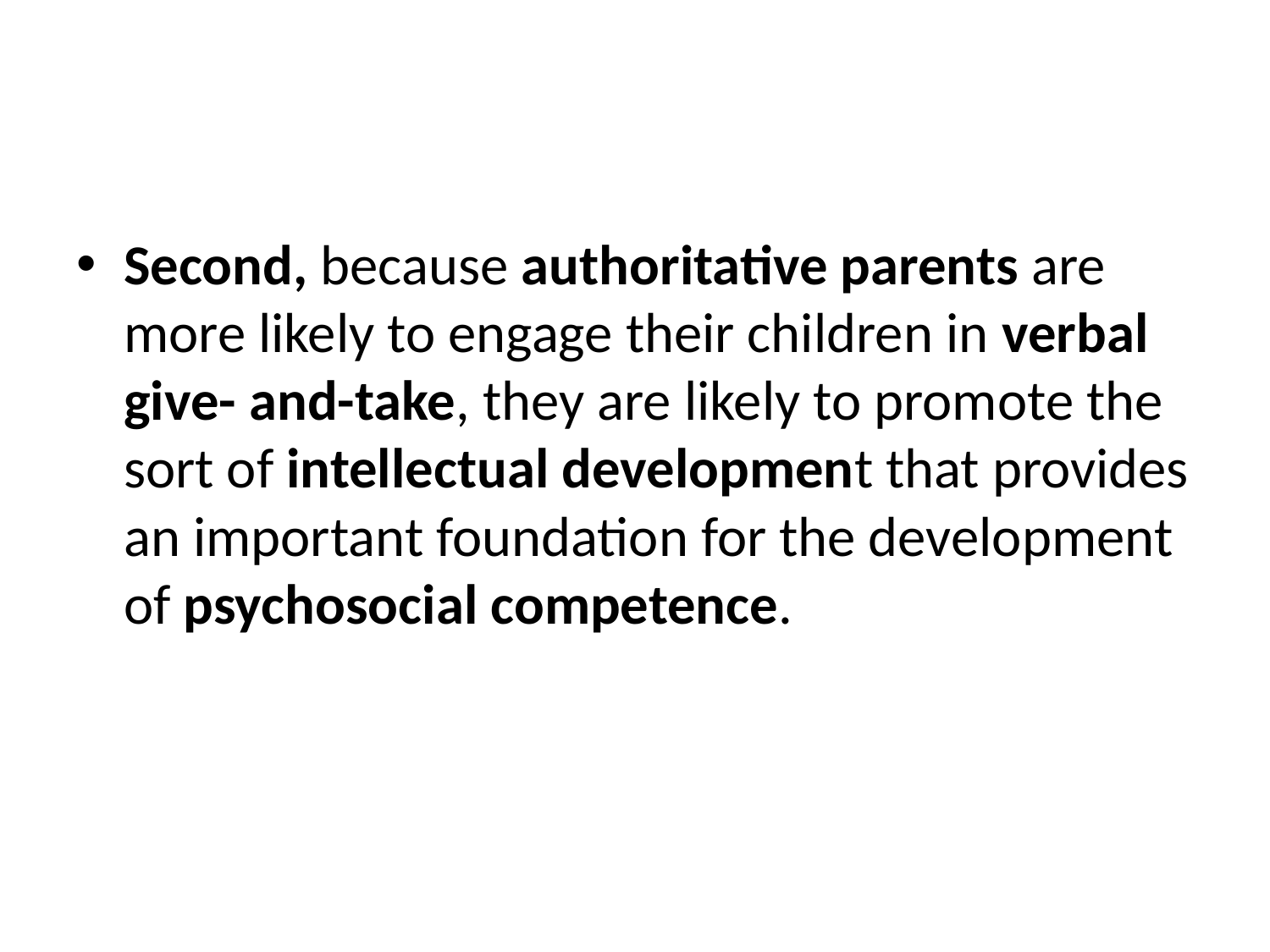

#
Second, because authoritative parents are more likely to engage their children in verbal give- and-take, they are likely to promote the sort of intellectual development that provides an important foundation for the development of psychosocial competence.